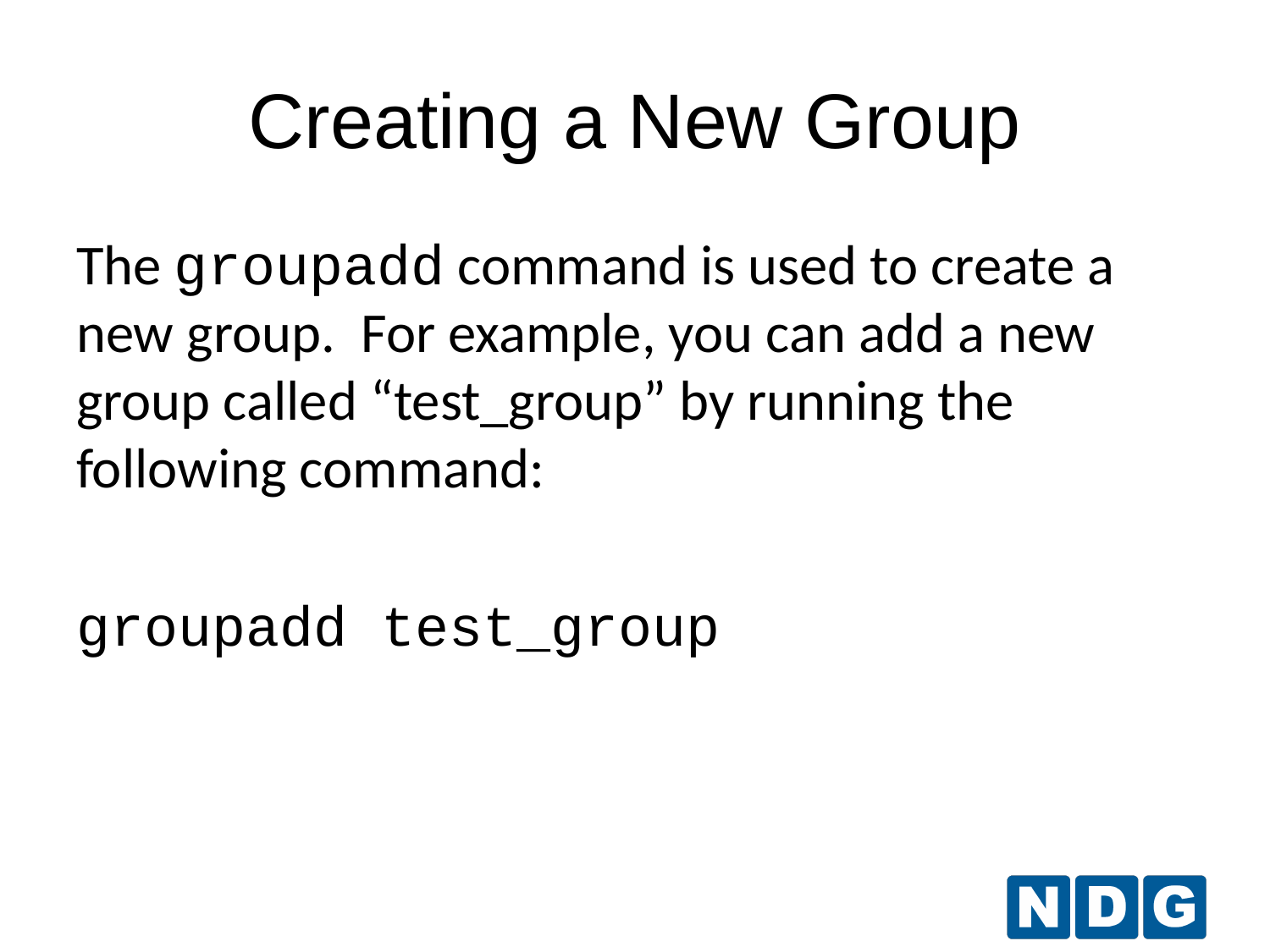

Creating a New Group
The groupadd command is used to create a new group.  For example, you can add a new group called “test_group” by running the following command:

groupadd test_group